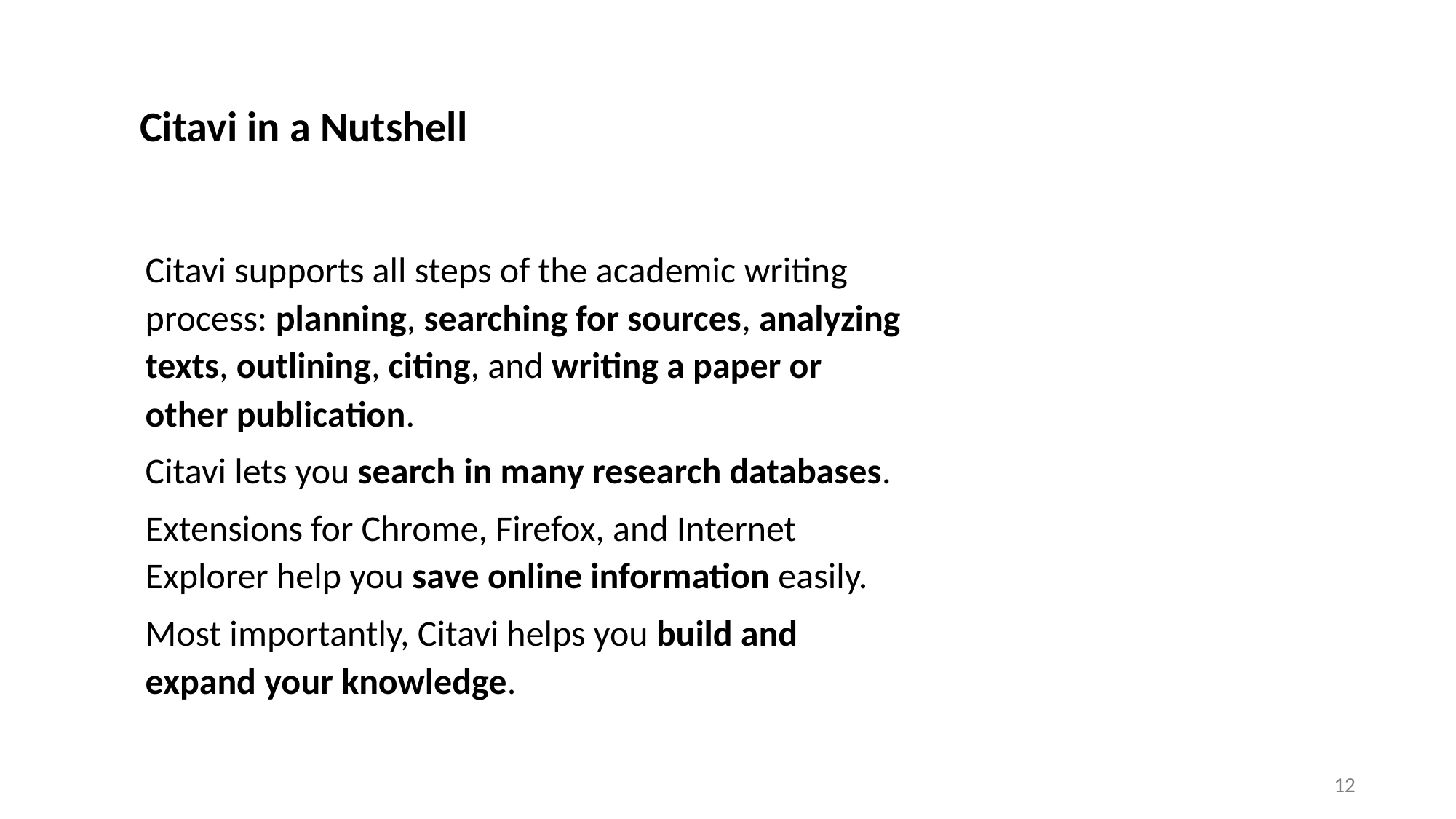

# Citavi in a Nutshell
Citavi supports all steps of the academic writing process: planning, searching for sources, analyzing texts, outlining, citing, and writing a paper or other publication.
Citavi lets you search in many research databases.
Extensions for Chrome, Firefox, and Internet Explorer help you save online information easily.
Most importantly, Citavi helps you build and expand your knowledge.
12